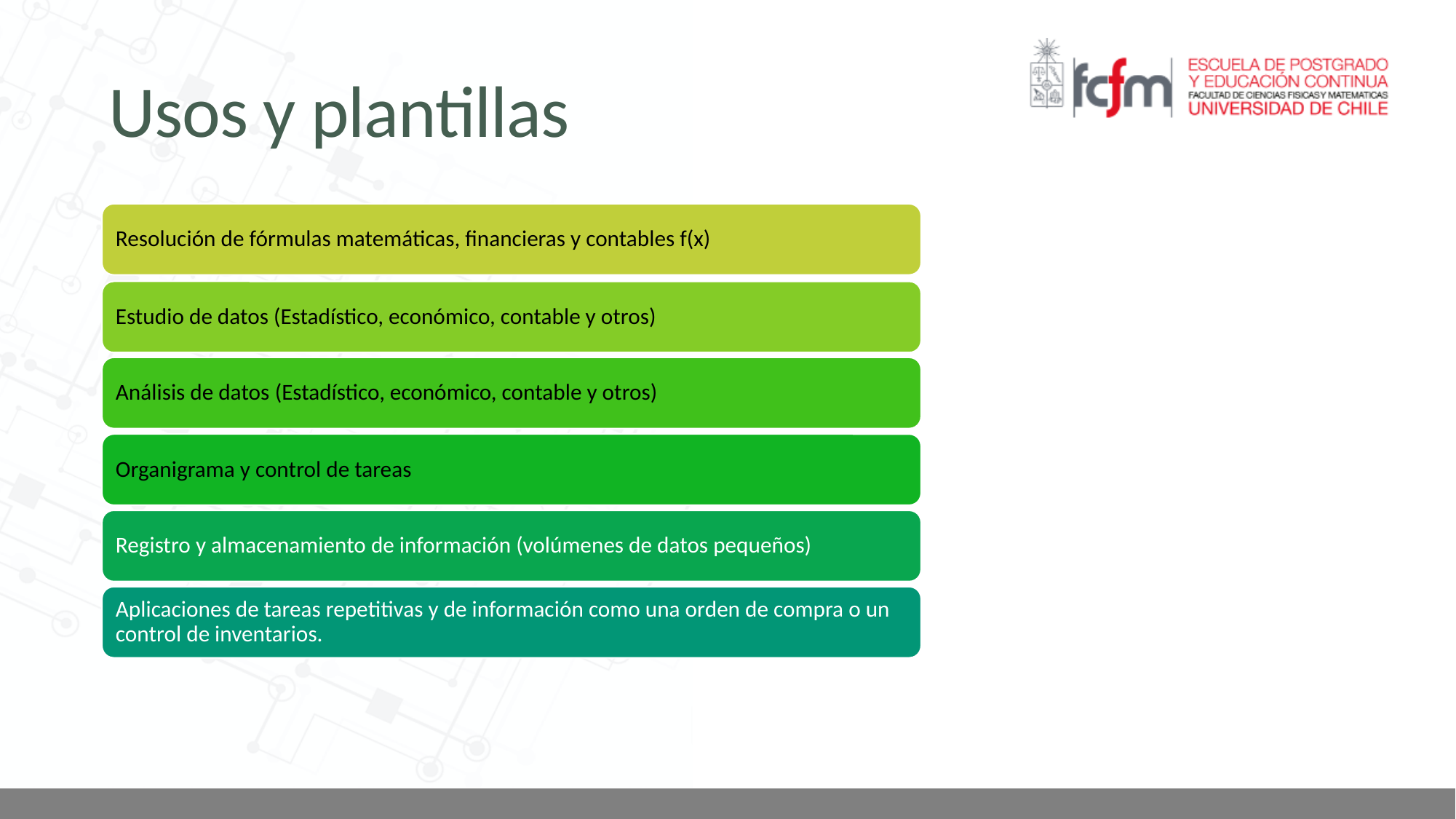

Usos y plantillas
Resolución de fórmulas matemáticas, financieras y contables f(x)
Estudio de datos (Estadístico, económico, contable y otros)
Análisis de datos (Estadístico, económico, contable y otros)
Organigrama y control de tareas
Registro y almacenamiento de información (volúmenes de datos pequeños)
Aplicaciones de tareas repetitivas y de información como una orden de compra o un control de inventarios.